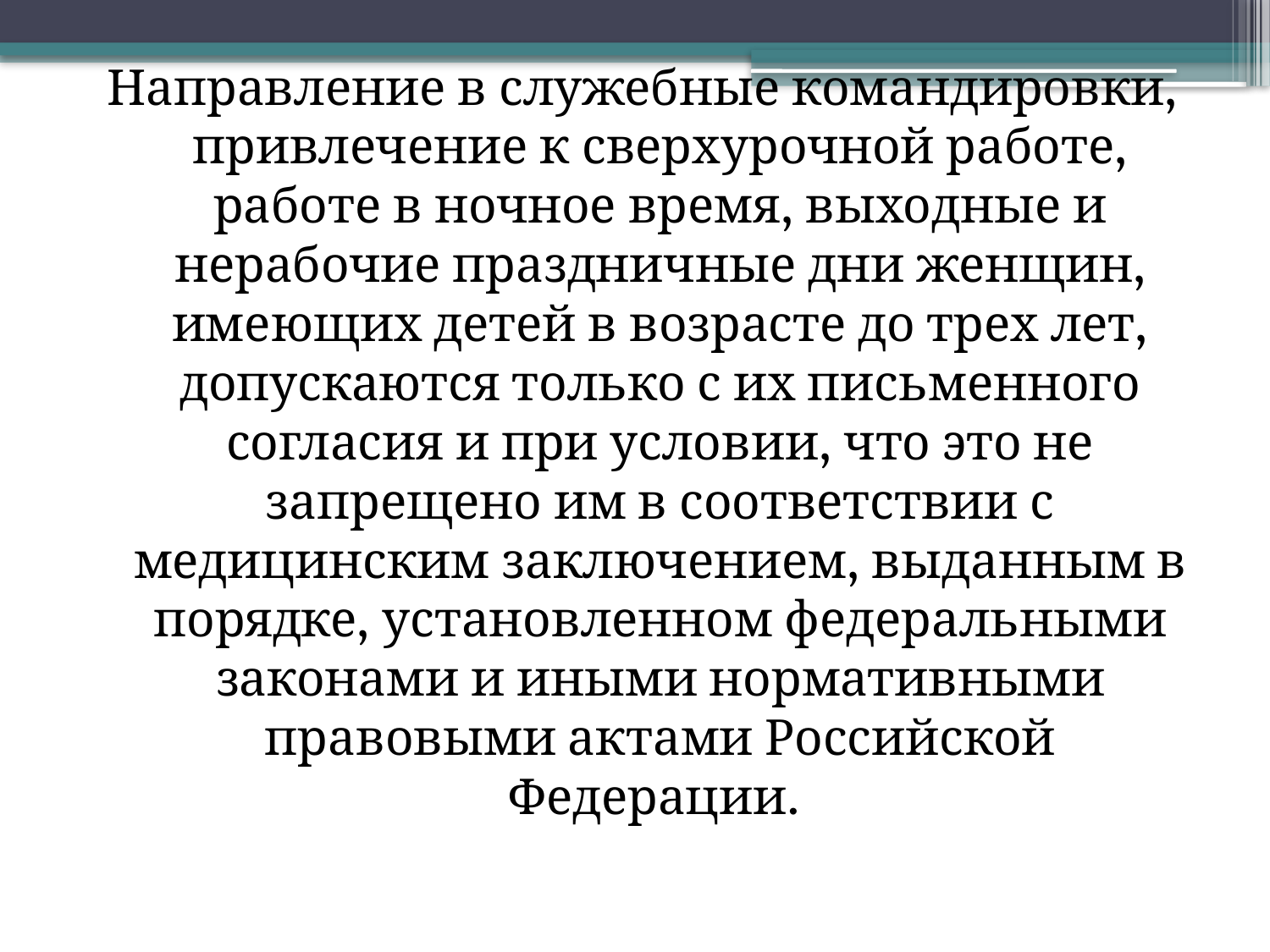

Направление в служебные командировки, привлечение к сверхурочной работе, работе в ночное время, выходные и нерабочие праздничные дни женщин, имеющих детей в возрасте до трех лет, допускаются только с их письменного согласия и при условии, что это не запрещено им в соответствии с медицинским заключением, выданным в порядке, установленном федеральными законами и иными нормативными правовыми актами Российской Федерации.